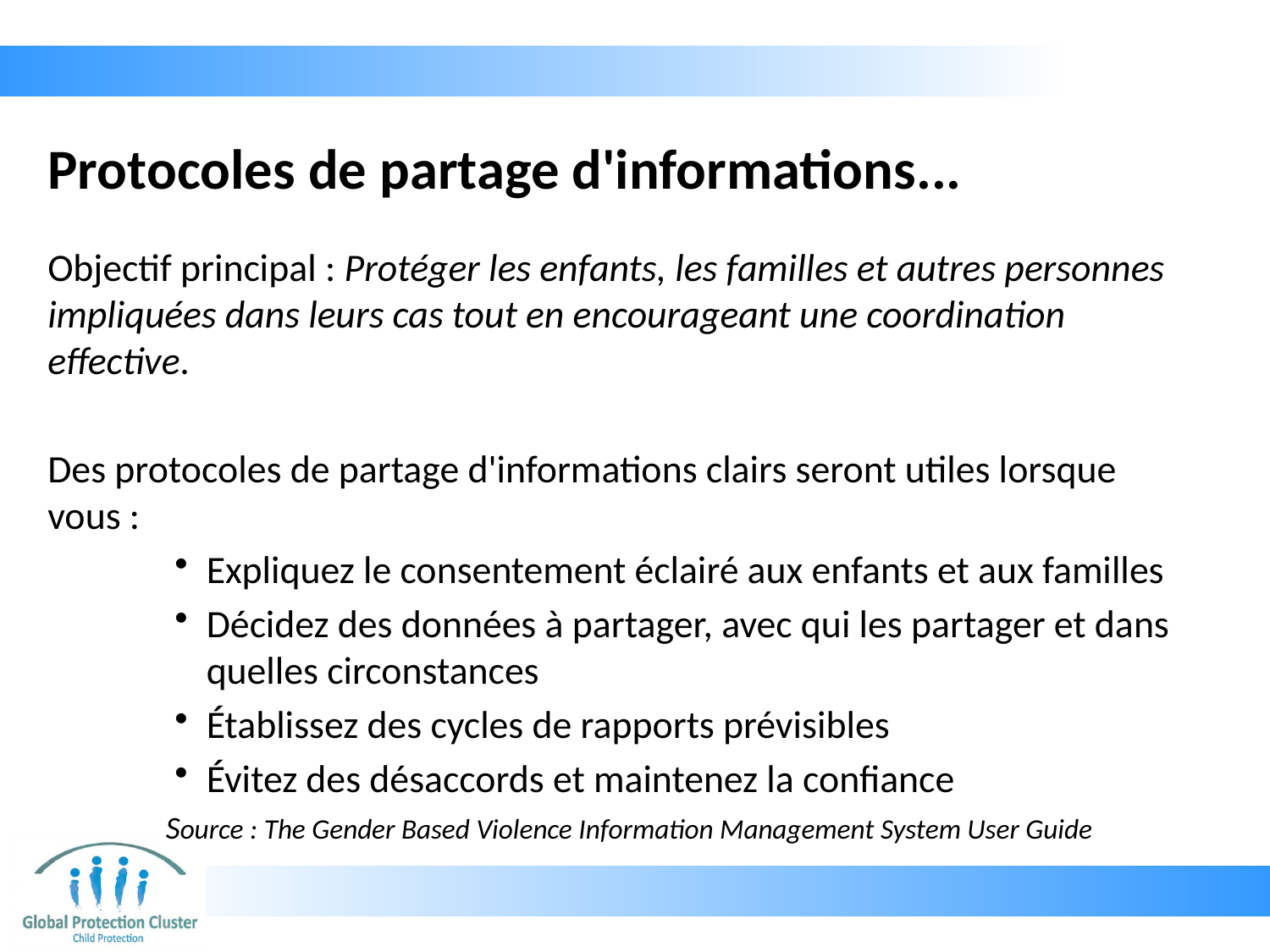

# Protocoles de partage d'informations...
Objectif principal : Protéger les enfants, les familles et autres personnes impliquées dans leurs cas tout en encourageant une coordination effective.

Des protocoles de partage d'informations clairs seront utiles lorsque vous :
Expliquez le consentement éclairé aux enfants et aux familles
Décidez des données à partager, avec qui les partager et dans quelles circonstances
Établissez des cycles de rapports prévisibles
Évitez des désaccords et maintenez la confiance
Source : The Gender Based Violence Information Management System User Guide